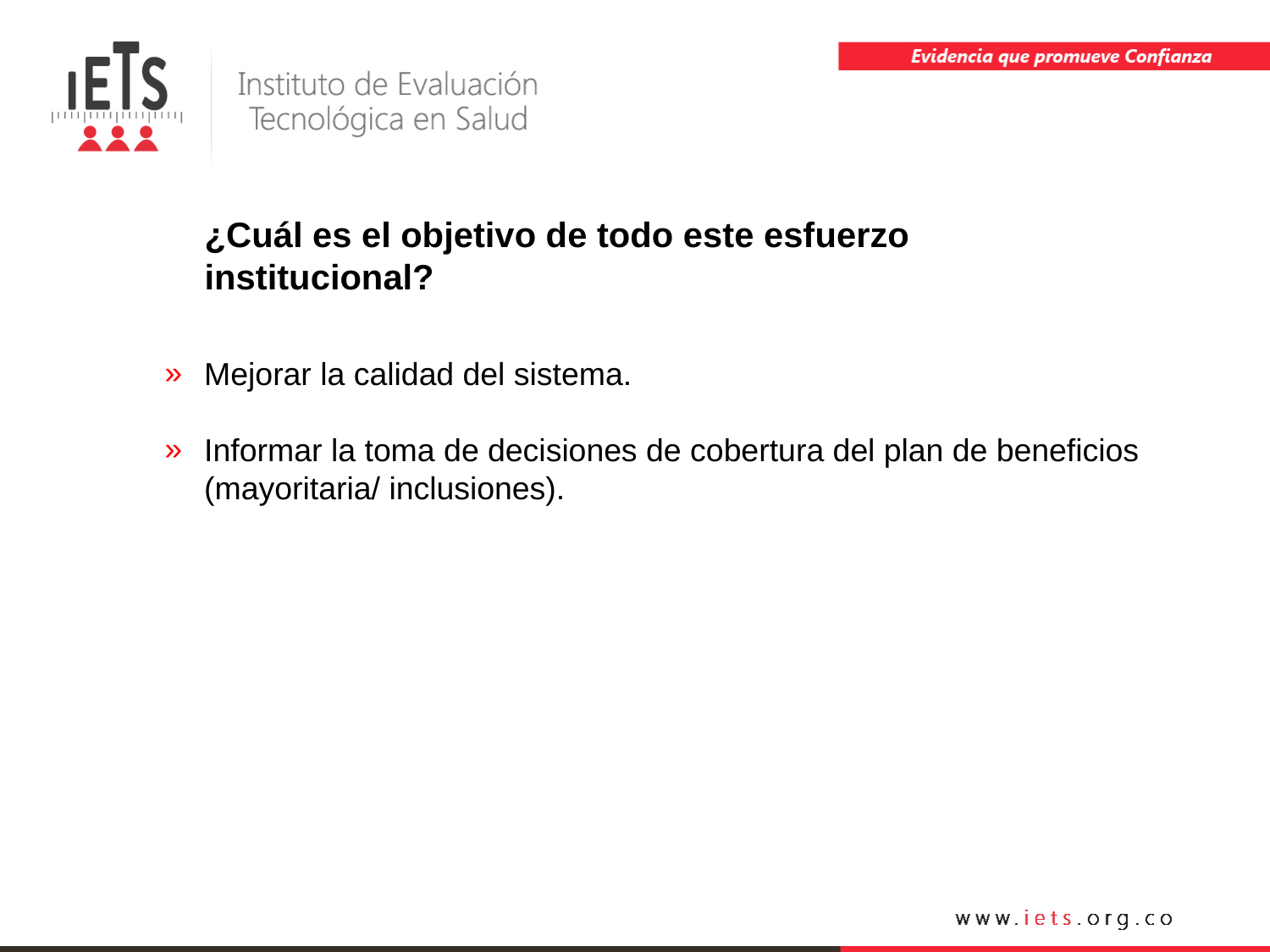

¿Cuál es el objetivo de todo este esfuerzo institucional?
Mejorar la calidad del sistema.

Informar la toma de decisiones de cobertura del plan de beneficios (mayoritaria/ inclusiones).